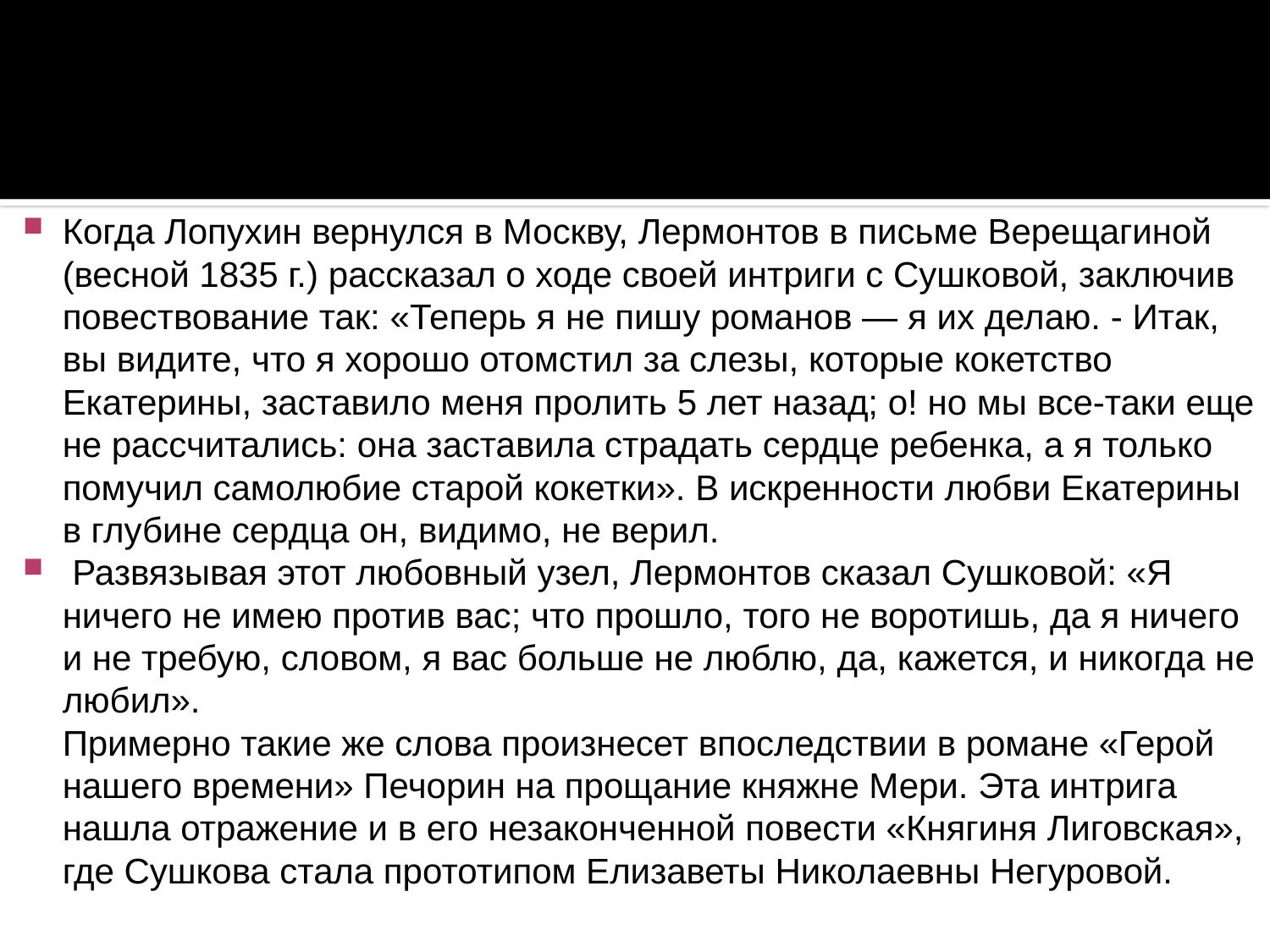

#
Когда Лопухин вернулся в Москву, Лермонтов в письме Верещагиной (весной 1835 г.) рассказал о ходе своей интриги с Сушковой, заключив повествование так: «Теперь я не пишу романов — я их делаю. - Итак, вы видите, что я хорошо отомстил за слезы, которые кокетство Екатерины, заставило меня пролить 5 лет назад; о! но мы все-таки еще не рассчитались: она заставила страдать сердце ребенка, а я только помучил самолюбие старой кокетки». В искренности любви Екатерины в глубине сердца он, видимо, не верил.
 Развязывая этот любовный узел, Лермонтов сказал Сушковой: «Я ничего не имею против вас; что прошло, того не воротишь, да я ничего и не требую, словом, я вас больше не люблю, да, кажется, и никогда не любил».
Примерно такие же слова произнесет впоследствии в романе «Герой нашего времени» Печорин на прощание княжне Мери. Эта интрига нашла отражение и в его незаконченной повести «Княгиня Лиговская», где Сушкова стала прототипом Елизаветы Николаевны Негуровой.